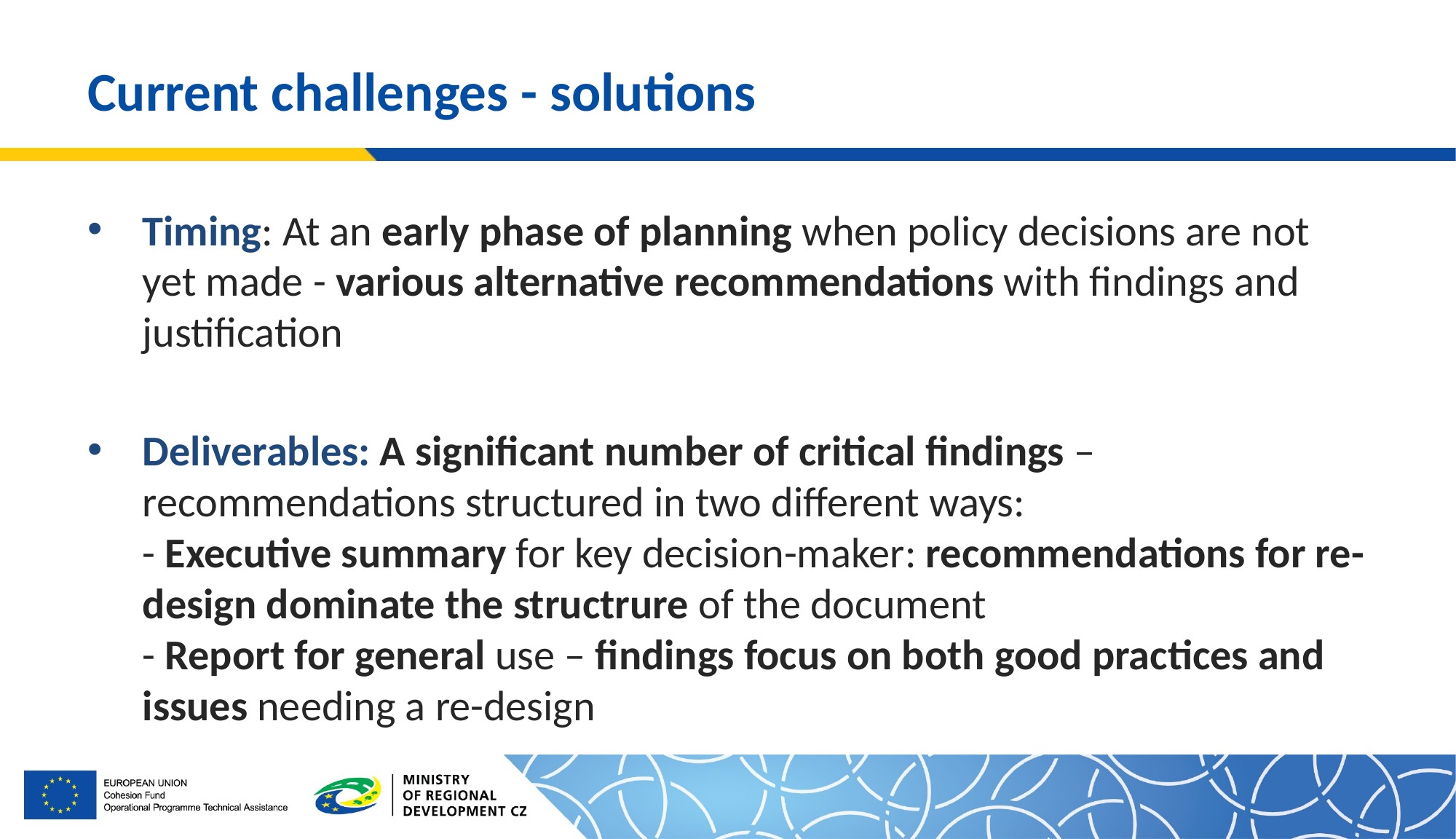

# Current challenges - solutions
Timing: At an early phase of planning when policy decisions are not yet made - various alternative recommendations with findings and justification

Deliverables: A significant number of critical findings – recommendations structured in two different ways:
- Executive summary for key decision-maker: recommendations for re-design dominate the structrure of the document
- Report for general use – findings focus on both good practices and issues needing a re-design